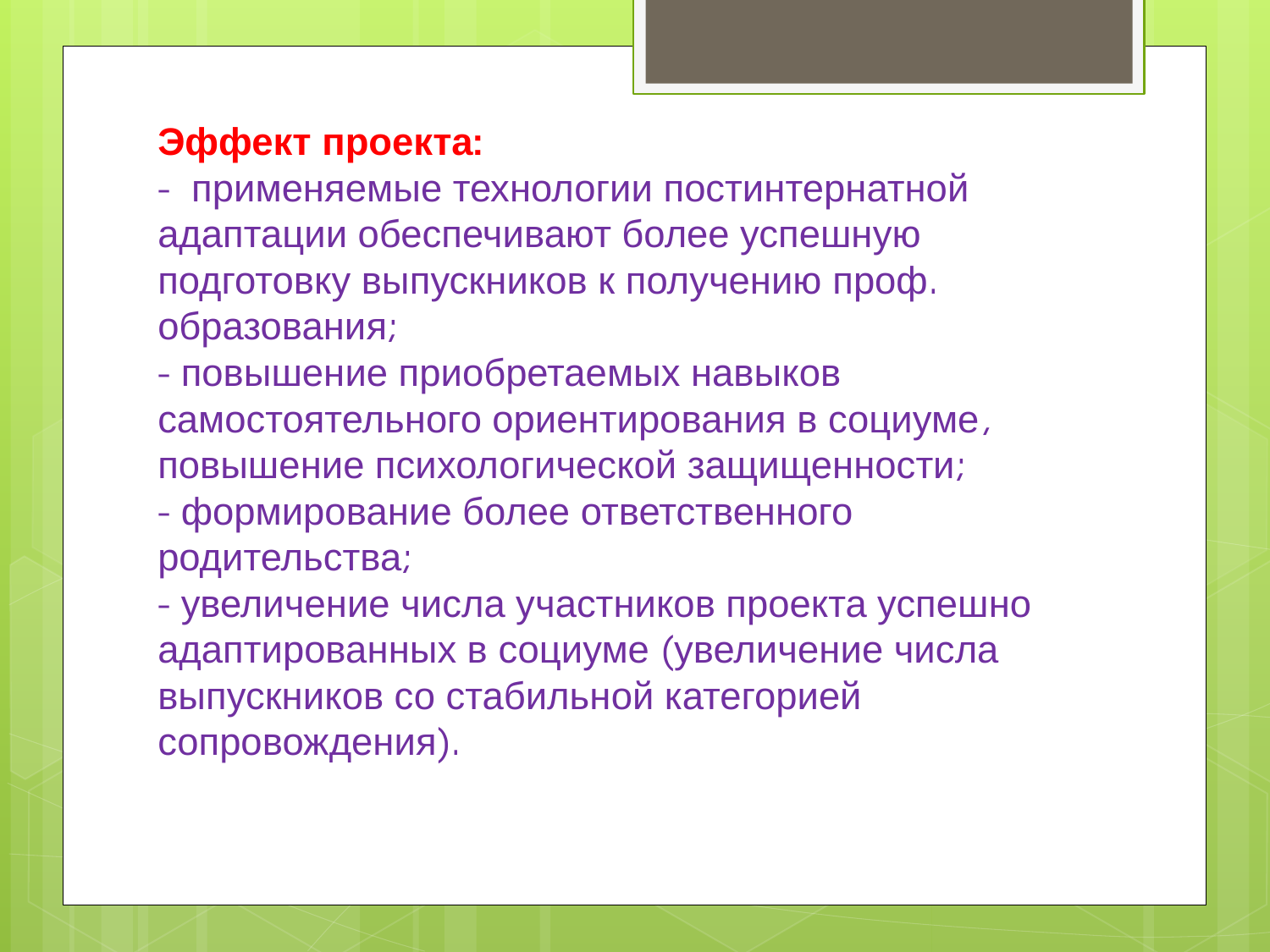

# Эффект проекта: -  применяемые технологии постинтернатной адаптации обеспечивают более успешную подготовку выпускников к получению проф. образования; - повышение приобретаемых навыков самостоятельного ориентирования в социуме, повышение психологической защищенности; - формирование более ответственного родительства; - увеличение числа участников проекта успешно адаптированных в социуме (увеличение числа выпускников со стабильной категорией сопровождения).